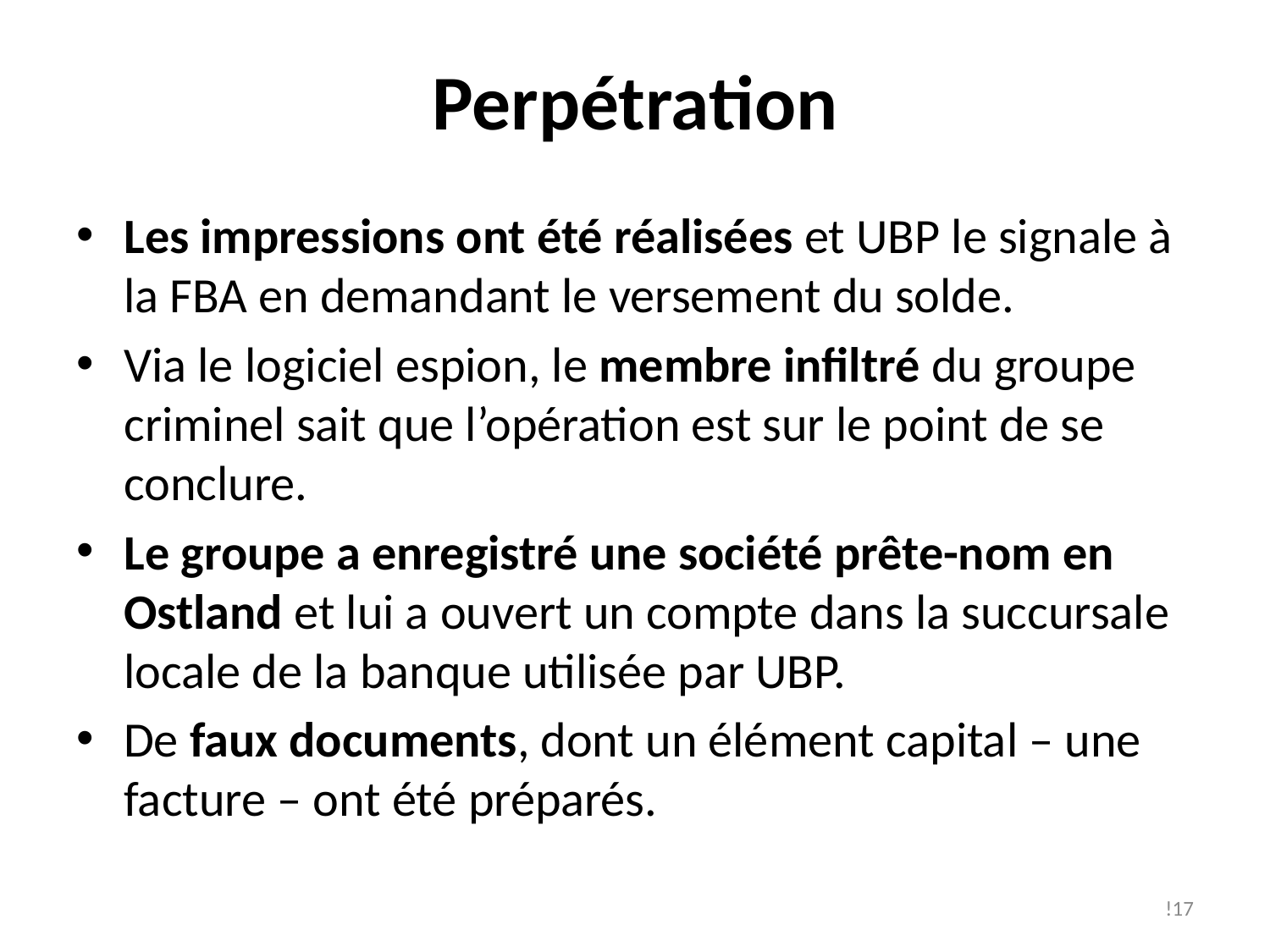

# Perpétration
Les impressions ont été réalisées et UBP le signale à la FBA en demandant le versement du solde.
Via le logiciel espion, le membre infiltré du groupe criminel sait que l’opération est sur le point de se conclure.
Le groupe a enregistré une société prête-nom en Ostland et lui a ouvert un compte dans la succursale locale de la banque utilisée par UBP.
De faux documents, dont un élément capital – une facture – ont été préparés.
!17